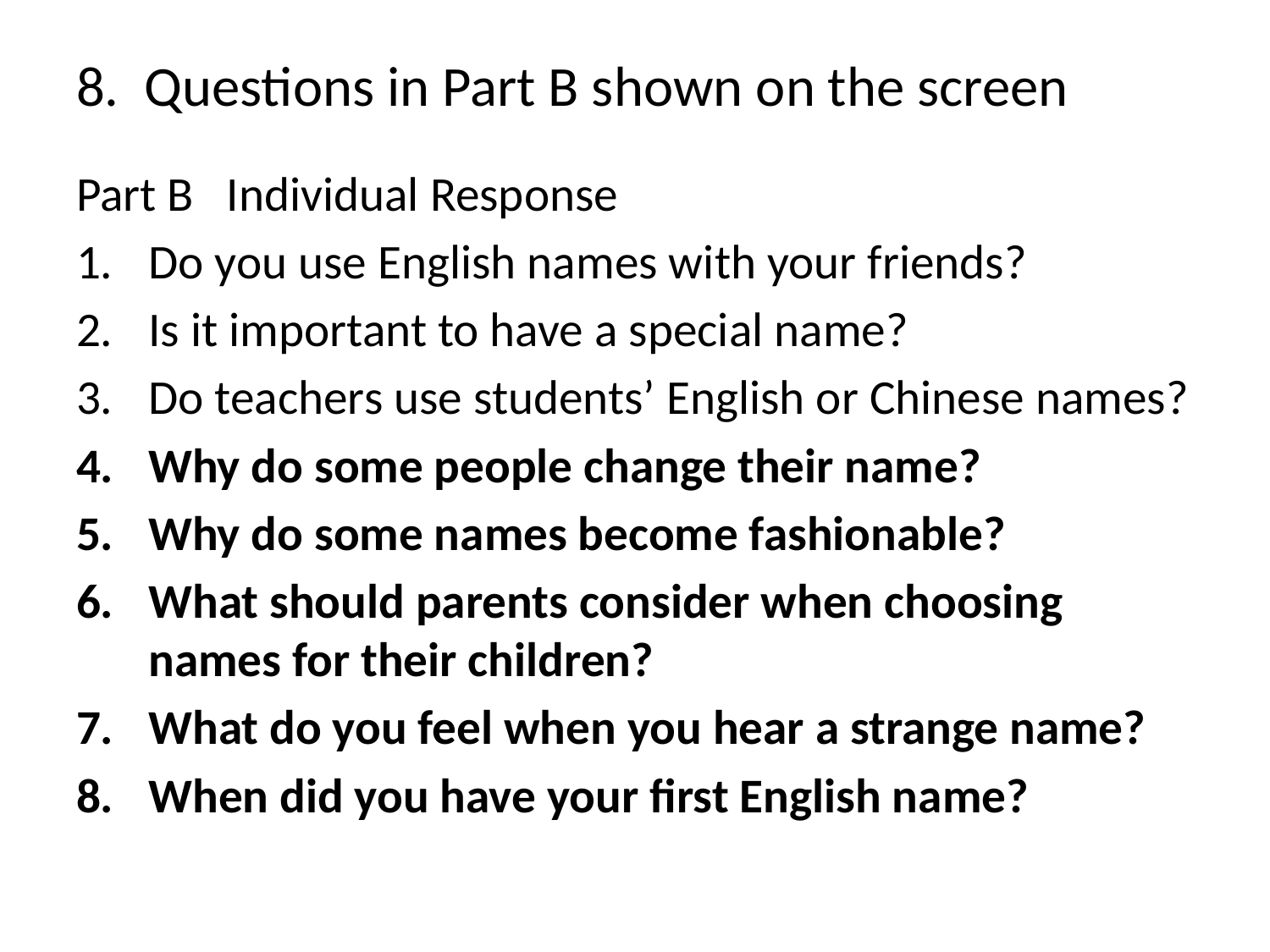

# 8.  Questions in Part B shown on the screen
Part B   Individual Response
Do you use English names with your friends?
Is it important to have a special name?
Do teachers use students’ English or Chinese names?
Why do some people change their name?
Why do some names become fashionable?
What should parents consider when choosing names for their children?
What do you feel when you hear a strange name?
When did you have your first English name?